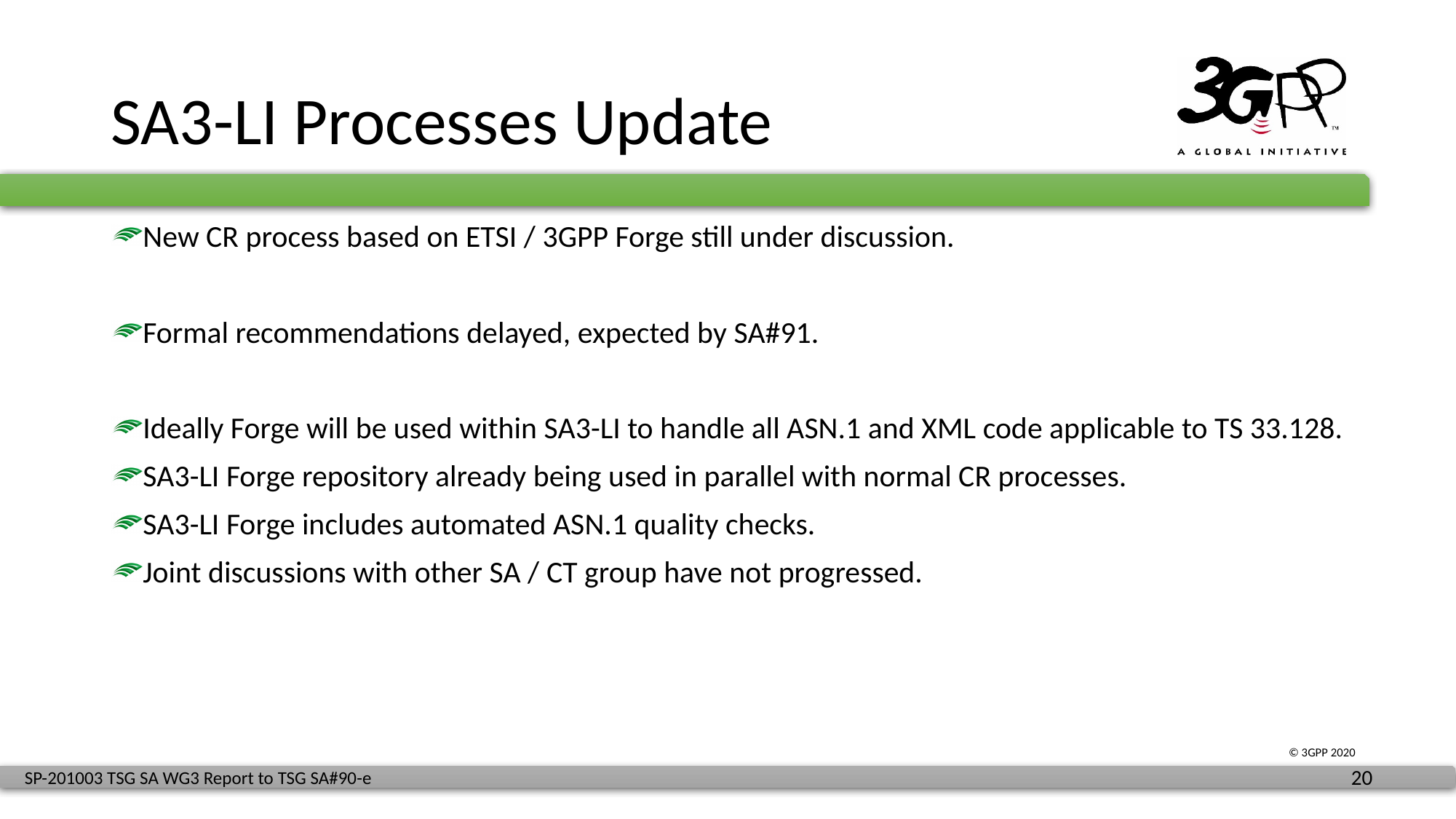

# SA3-LI Processes Update
New CR process based on ETSI / 3GPP Forge still under discussion.

Formal recommendations delayed, expected by SA#91.

Ideally Forge will be used within SA3-LI to handle all ASN.1 and XML code applicable to TS 33.128.
SA3-LI Forge repository already being used in parallel with normal CR processes.
SA3-LI Forge includes automated ASN.1 quality checks.
Joint discussions with other SA / CT group have not progressed.